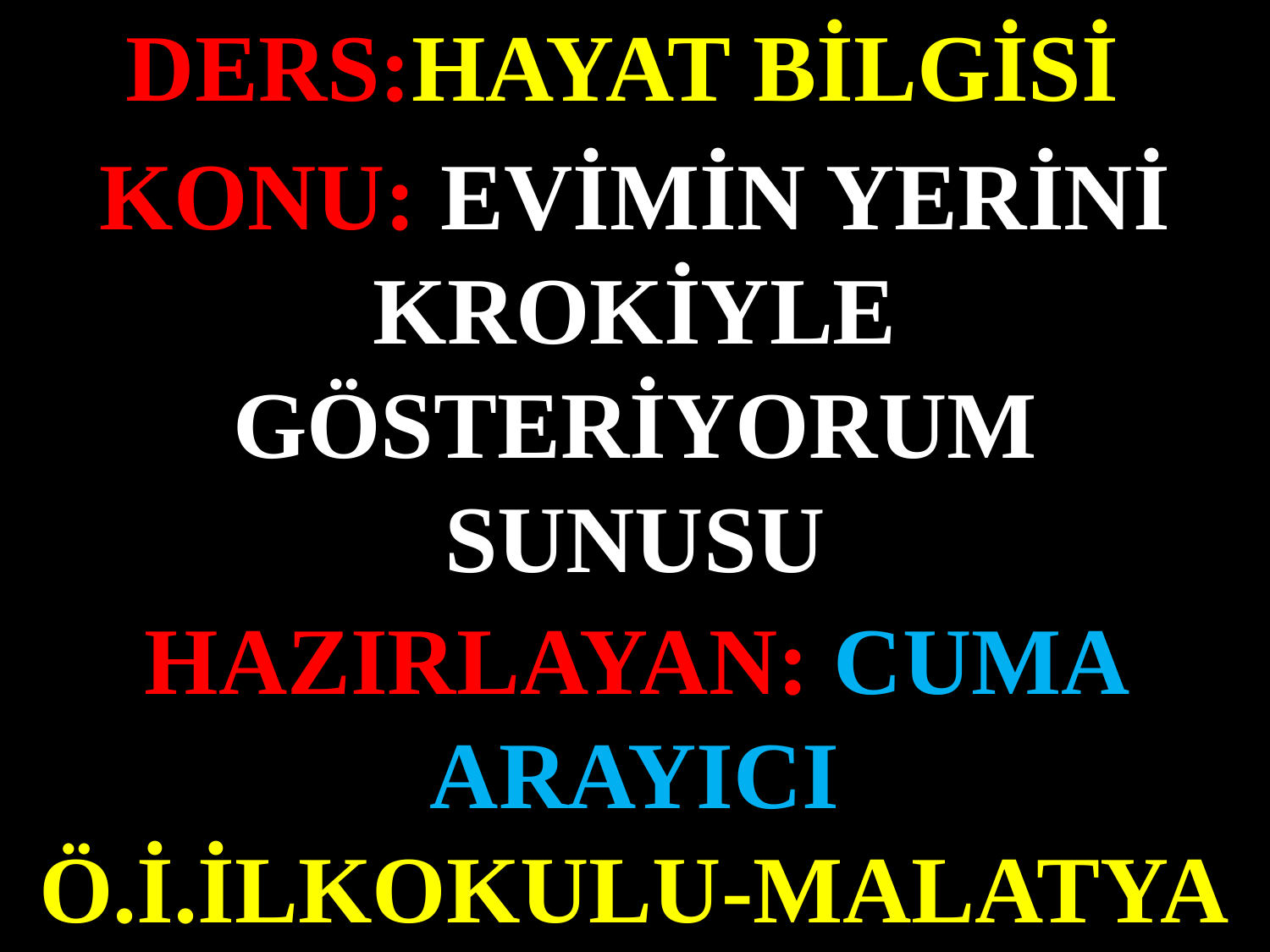

DERS:HAYAT BİLGİSİ
KONU: EVİMİN YERİNİ KROKİYLE GÖSTERİYORUM SUNUSU
#
HAZIRLAYAN: CUMA ARAYICI
Ö.İ.İLKOKULU-MALATYA